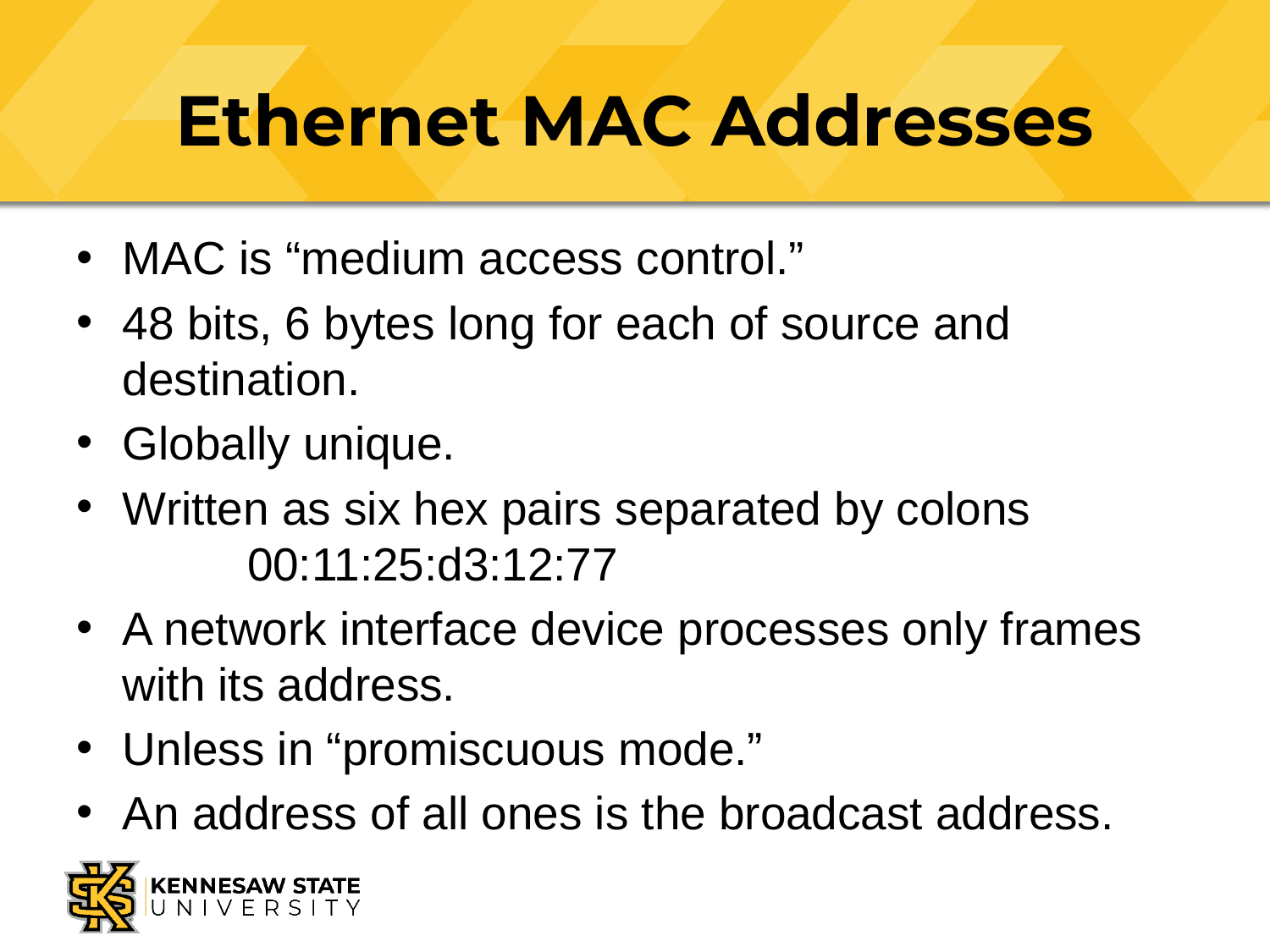

# Ethernet MAC Addresses
MAC is “medium access control.”
48 bits, 6 bytes long for each of source and destination.
Globally unique.
Written as six hex pairs separated by colons
 	00:11:25:d3:12:77
A network interface device processes only frames with its address.
Unless in “promiscuous mode.”
An address of all ones is the broadcast address.